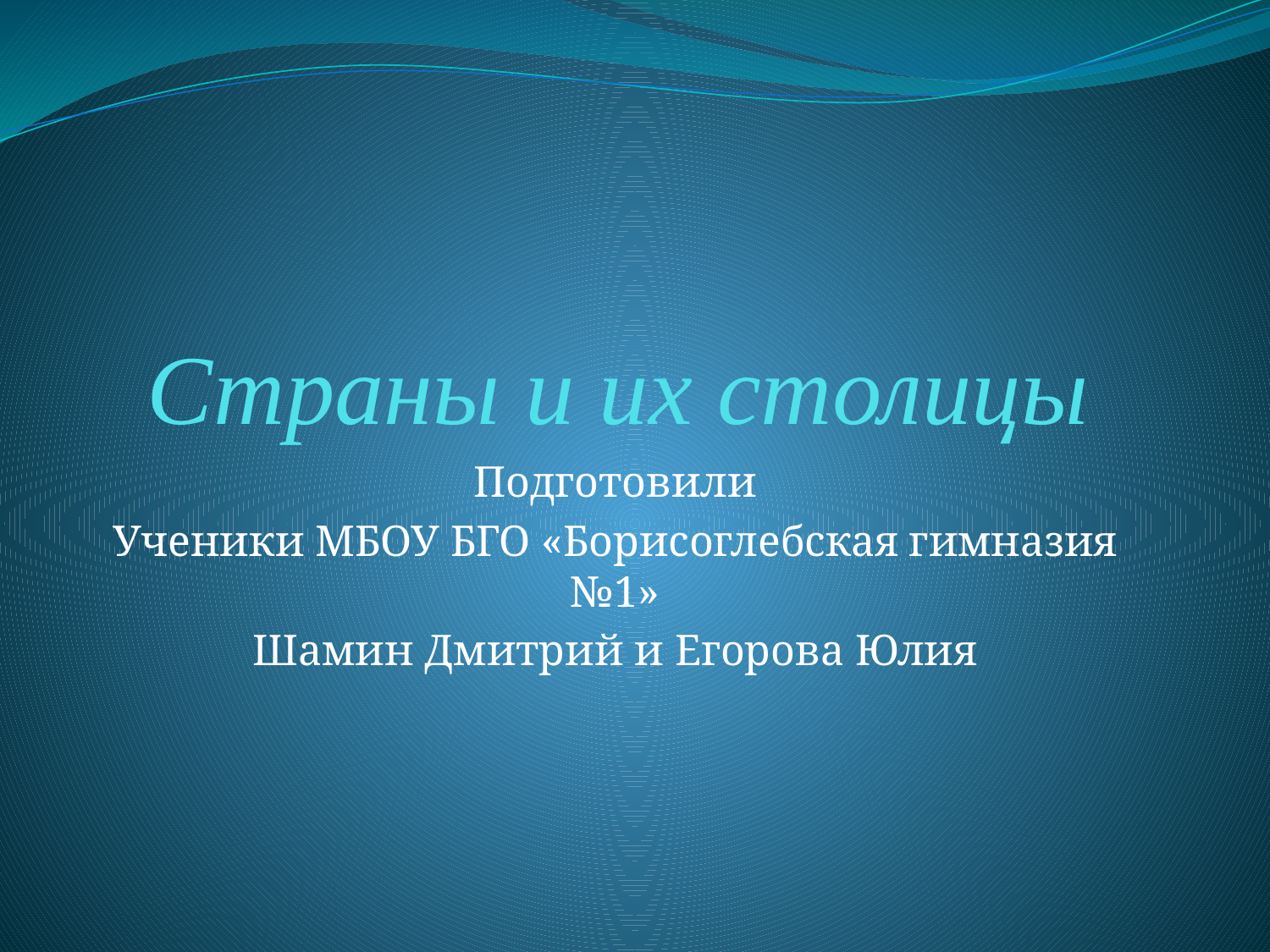

# Страны и их столицы
Подготовили
Ученики МБОУ БГО «Борисоглебская гимназия №1»
Шамин Дмитрий и Егорова Юлия